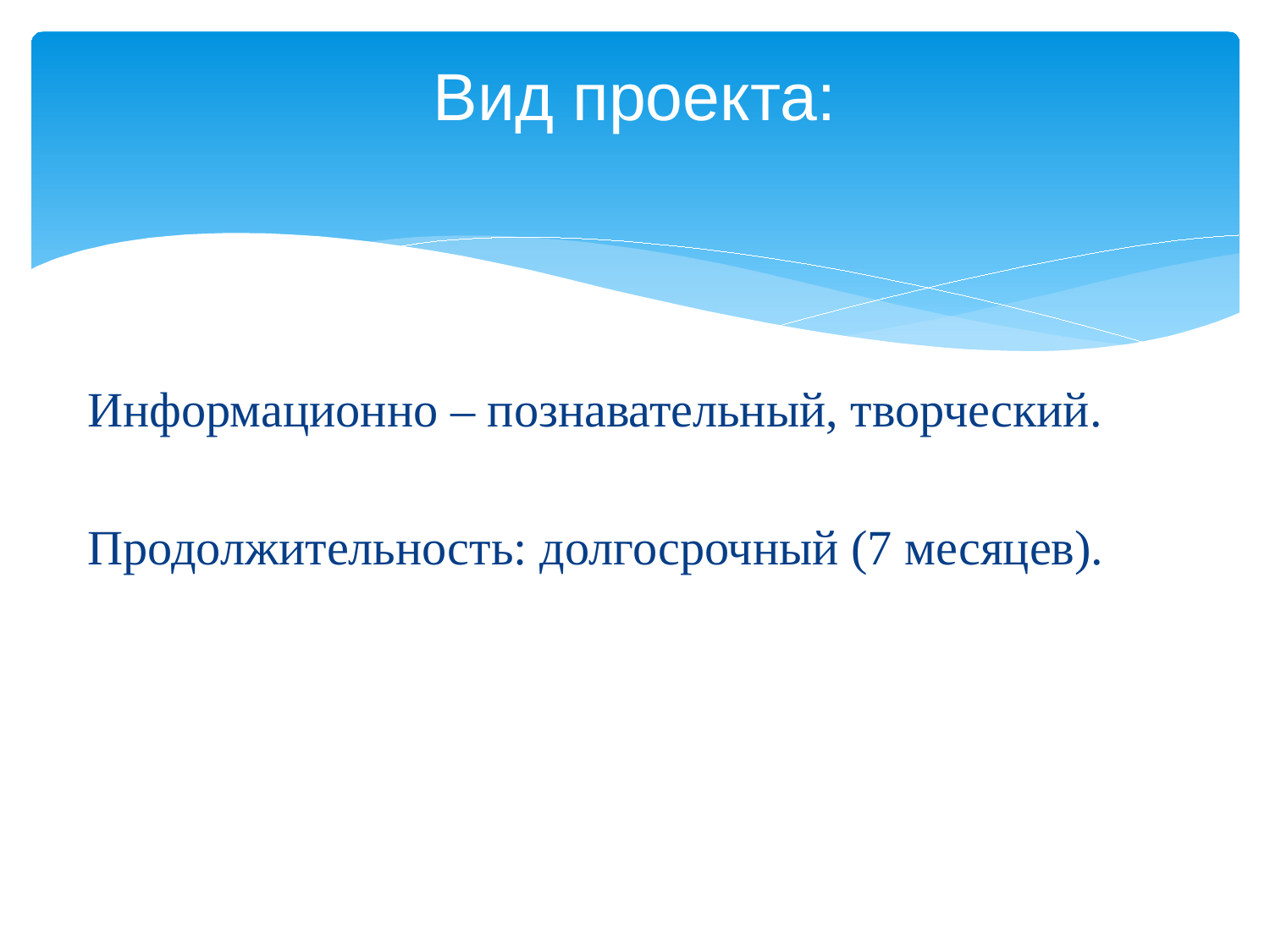

# Вид проекта:
Информационно – познавательный, творческий.

Продолжительность: долгосрочный (7 месяцев).